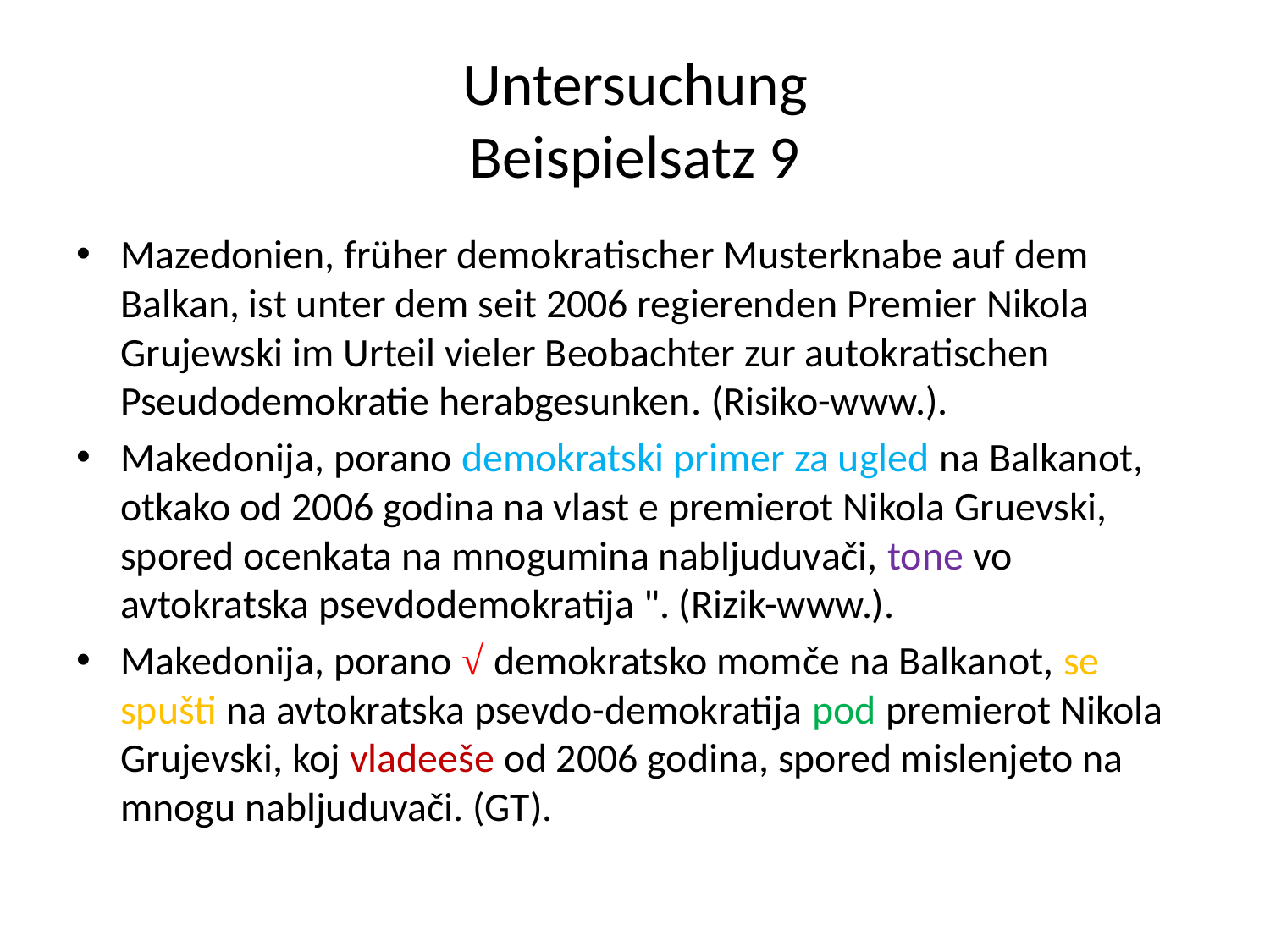

# Untersuchung Beispielsatz 9
Mazedonien, früher demokratischer Musterknabe auf dem Balkan, ist unter dem seit 2006 regierenden Premier Nikola Grujewski im Urteil vieler Beobachter zur autokratischen Pseudodemokratie herabgesunken. (Risiko-www.).
Makedonija, porano demokratski primer za ugled na Balkanot, otkako od 2006 godina na vlast e premierot Nikola Gruevski, spored ocenkata na mnogumina nabljuduvači, tone vo avtokratska psevdodemokratija ". (Rizik-www.).
Makedonija, porano √ demokratsko momče na Balkanot, se spušti na avtokratska psevdo-demokratija pod premierot Nikola Grujevski, koj vladeeše od 2006 godina, spored mislenjeto na mnogu nabljuduvači. (GT).